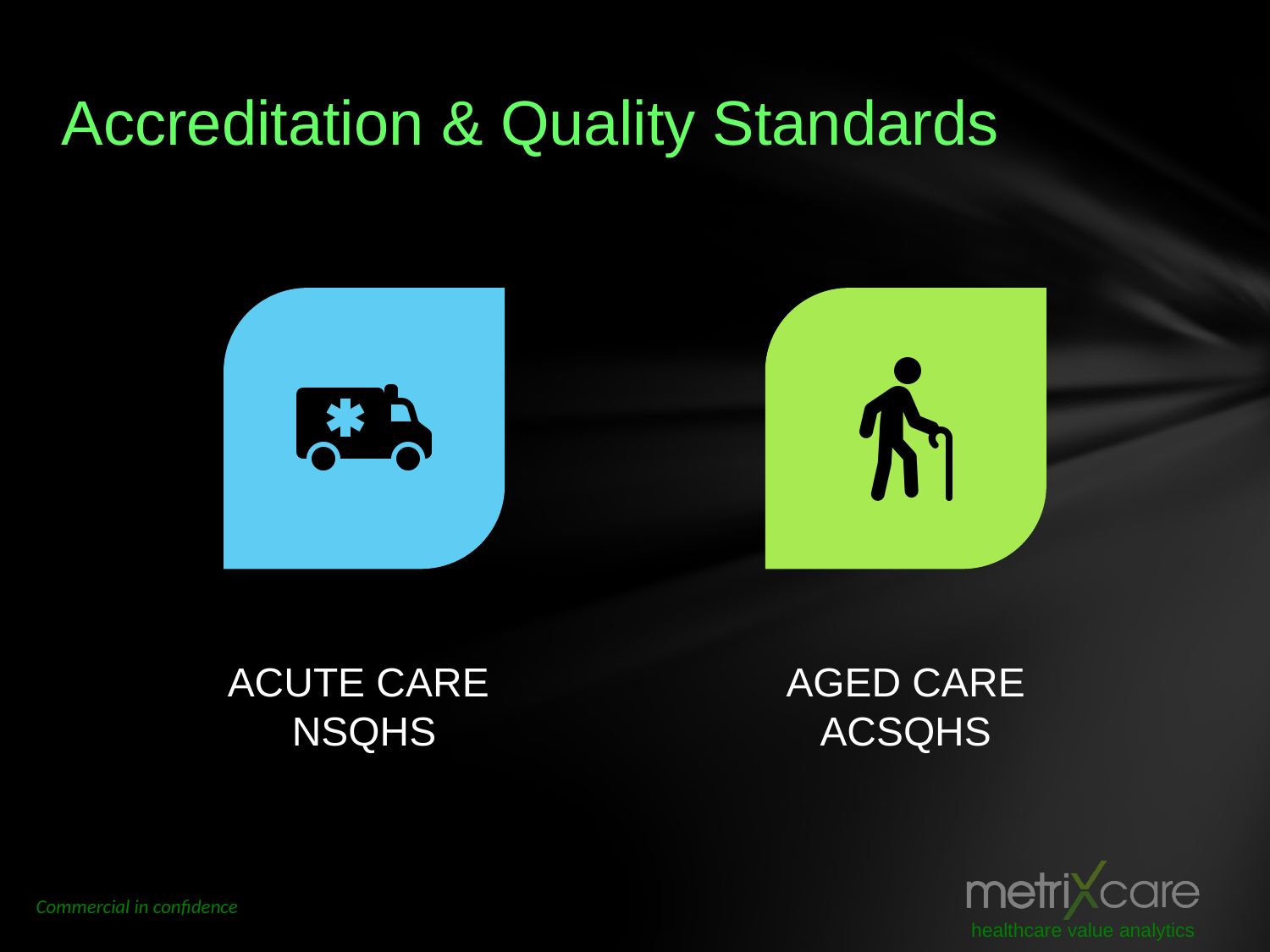

# Accreditation & Quality Standards
Acute Care
NSQHS
Aged Care
ACSQHS